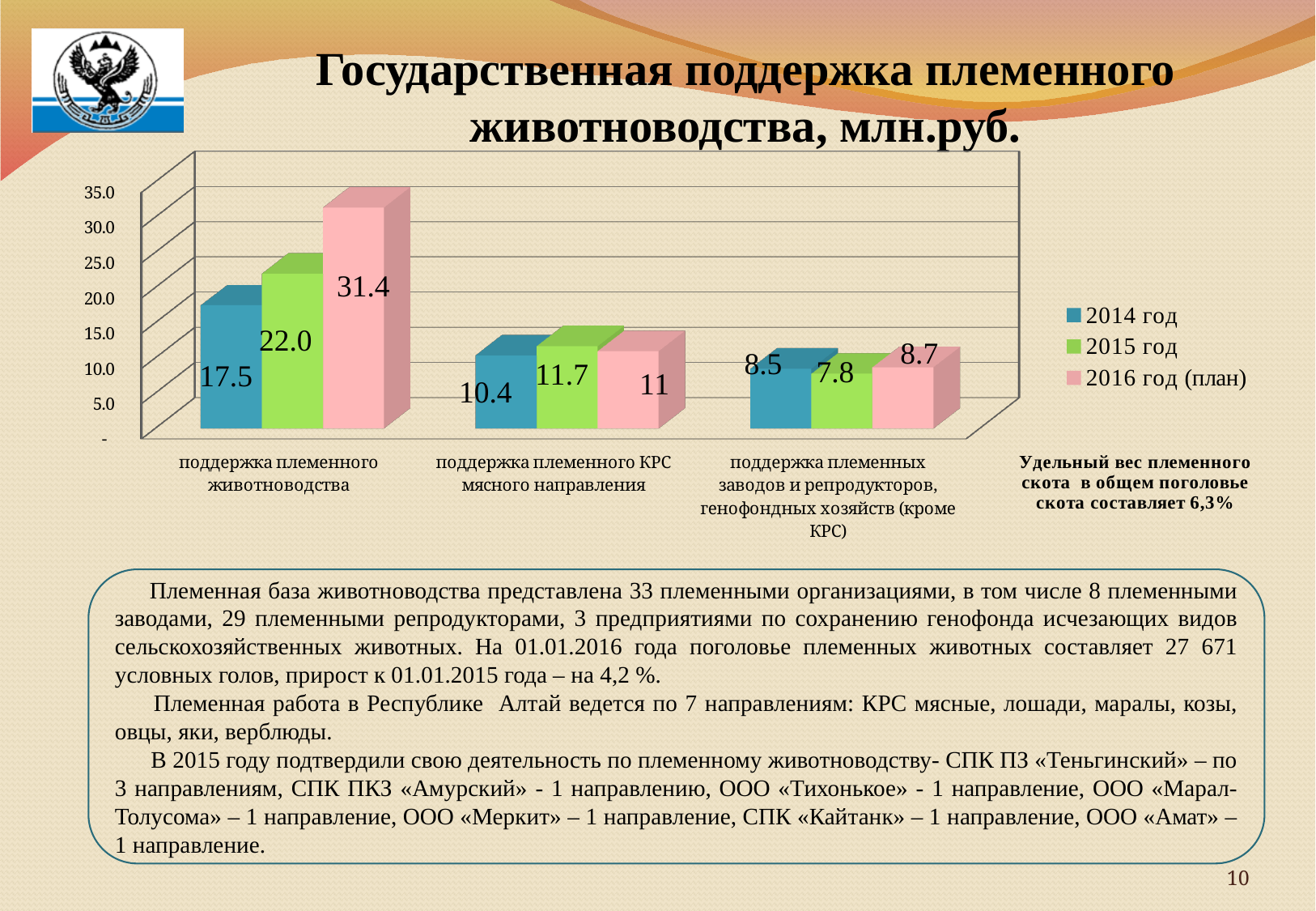

# Государственная поддержка племенного животноводства, млн.руб.

[unsupported chart]

     Племенная база животноводства представлена 33 племенными организациями, в том числе 8 племенными заводами, 29 племенными репродукторами, 3 предприятиями по сохранению генофонда исчезающих видов сельскохозяйственных животных. На 01.01.2016 года поголовье племенных животных составляет 27 671 условных голов, прирост к 01.01.2015 года – на 4,2 %.
     Племенная работа в Республике  Алтай ведется по 7 направлениям: КРС мясные, лошади, маралы, козы, овцы, яки, верблюды.
В 2015 году подтвердили свою деятельность по племенному животноводству- СПК ПЗ «Теньгинский» – по 3 направлениям, СПК ПКЗ «Амурский» - 1 направлению, ООО «Тихонькое» - 1 направление, ООО «Марал-Толусома» – 1 направление, ООО «Меркит» – 1 направление, СПК «Кайтанк» – 1 направление, ООО «Амат» – 1 направление.
10